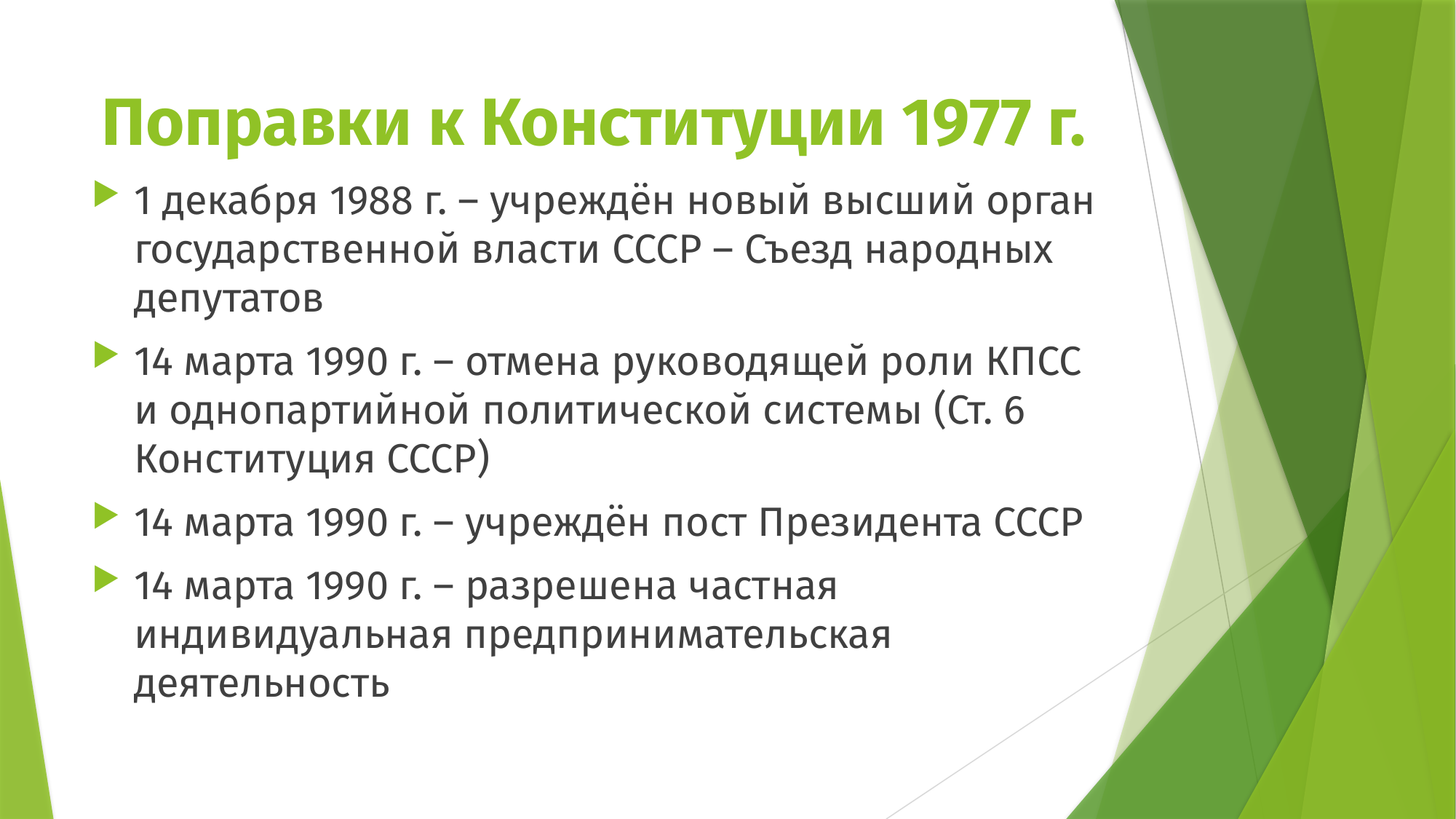

# Поправки к Конституции 1977 г.
1 декабря 1988 г. – учреждён новый высший орган государственной власти СССР – Съезд народных депутатов
14 марта 1990 г. – отмена руководящей роли КПСС и однопартийной политической системы (Ст. 6 Конституция СССР)
14 марта 1990 г. – учреждён пост Президента СССР
14 марта 1990 г. – разрешена частная индивидуальная предпринимательская деятельность